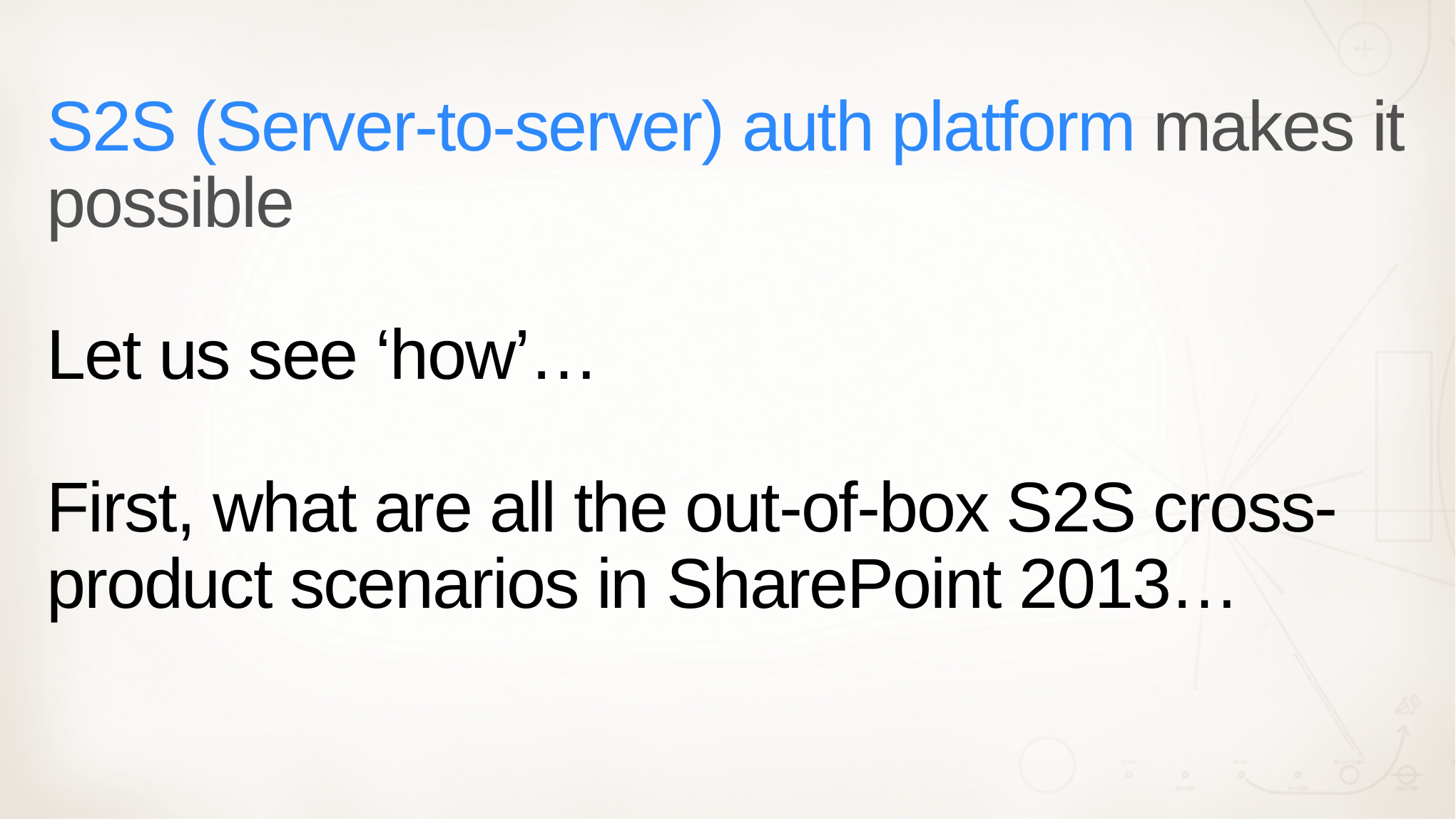

# S2S (Server-to-server) auth platform makes it possible Let us see ‘how’… First, what are all the out-of-box S2S cross-product scenarios in SharePoint 2013…